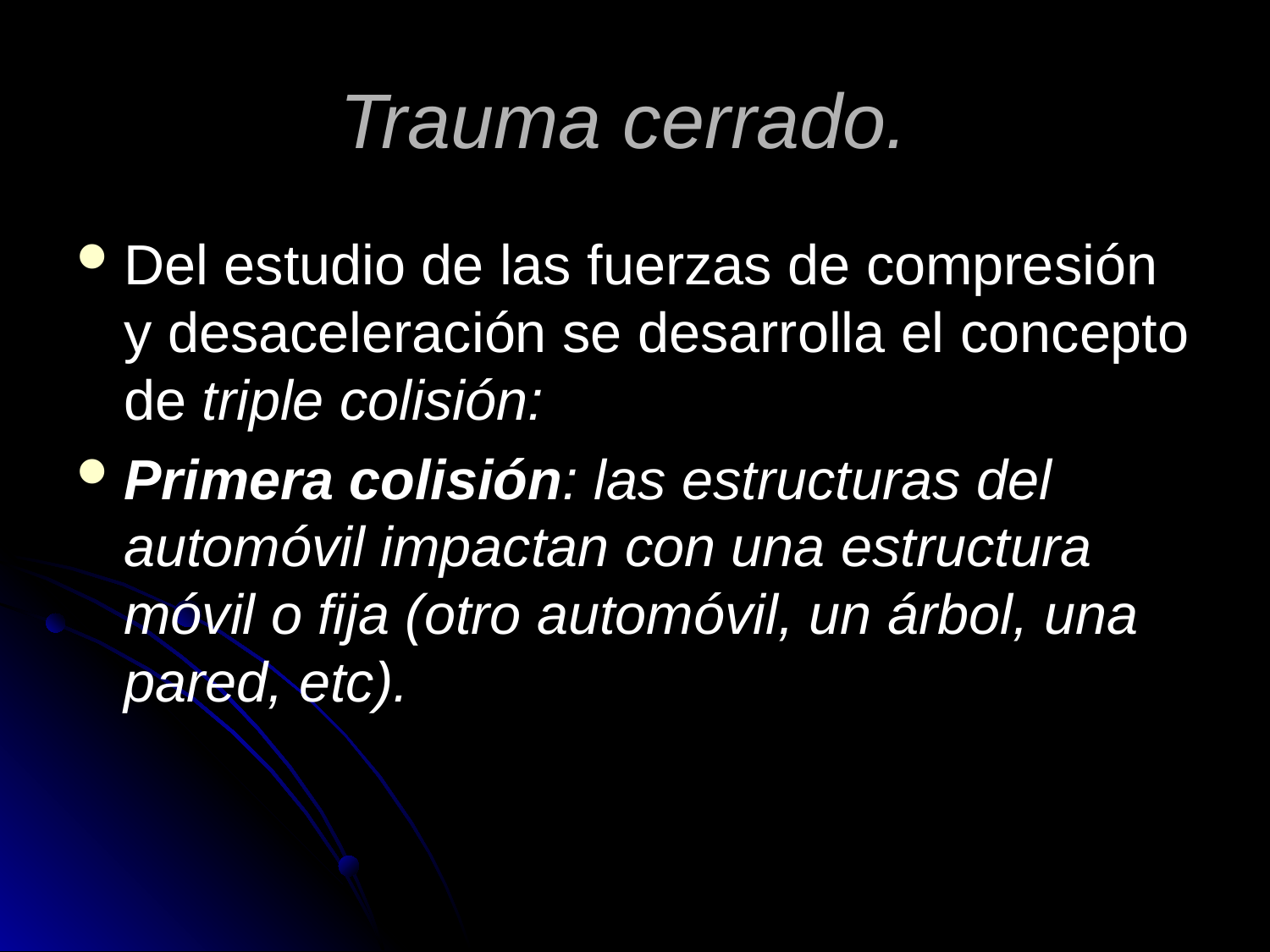

# Trauma cerrado.
Del estudio de las fuerzas de compresión y desaceleración se desarrolla el concepto de triple colisión:
Primera colisión: las estructuras del automóvil impactan con una estructura móvil o fija (otro automóvil, un árbol, una pared, etc).